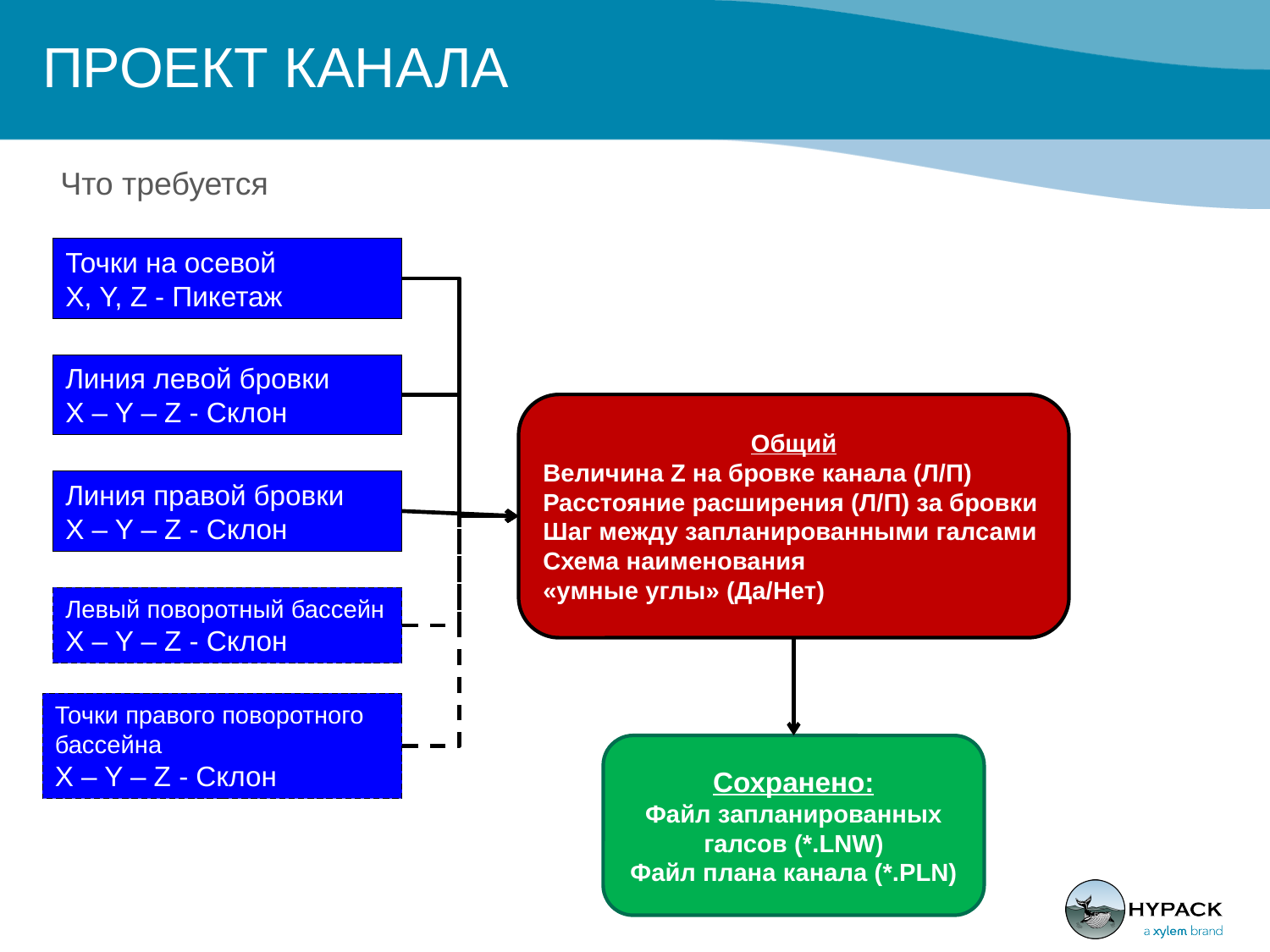

# ПРОЕКТ КАНАЛА
Что требуется
Точки на осевой
X, Y, Z - Пикетаж
Линия левой бровки
X – Y – Z - Склон
Общий
Величина Z на бровке канала (Л/П)
Расстояние расширения (Л/П) за бровки
Шаг между запланированными галсами
Схема наименования
«умные углы» (Да/Нет)
Линия правой бровки
X – Y – Z - Склон
Левый поворотный бассейн
X – Y – Z - Склон
Точки правого поворотного бассейна
X – Y – Z - Склон
Сохранено:
Файл запланированных галсов (*.LNW)
Файл плана канала (*.PLN)